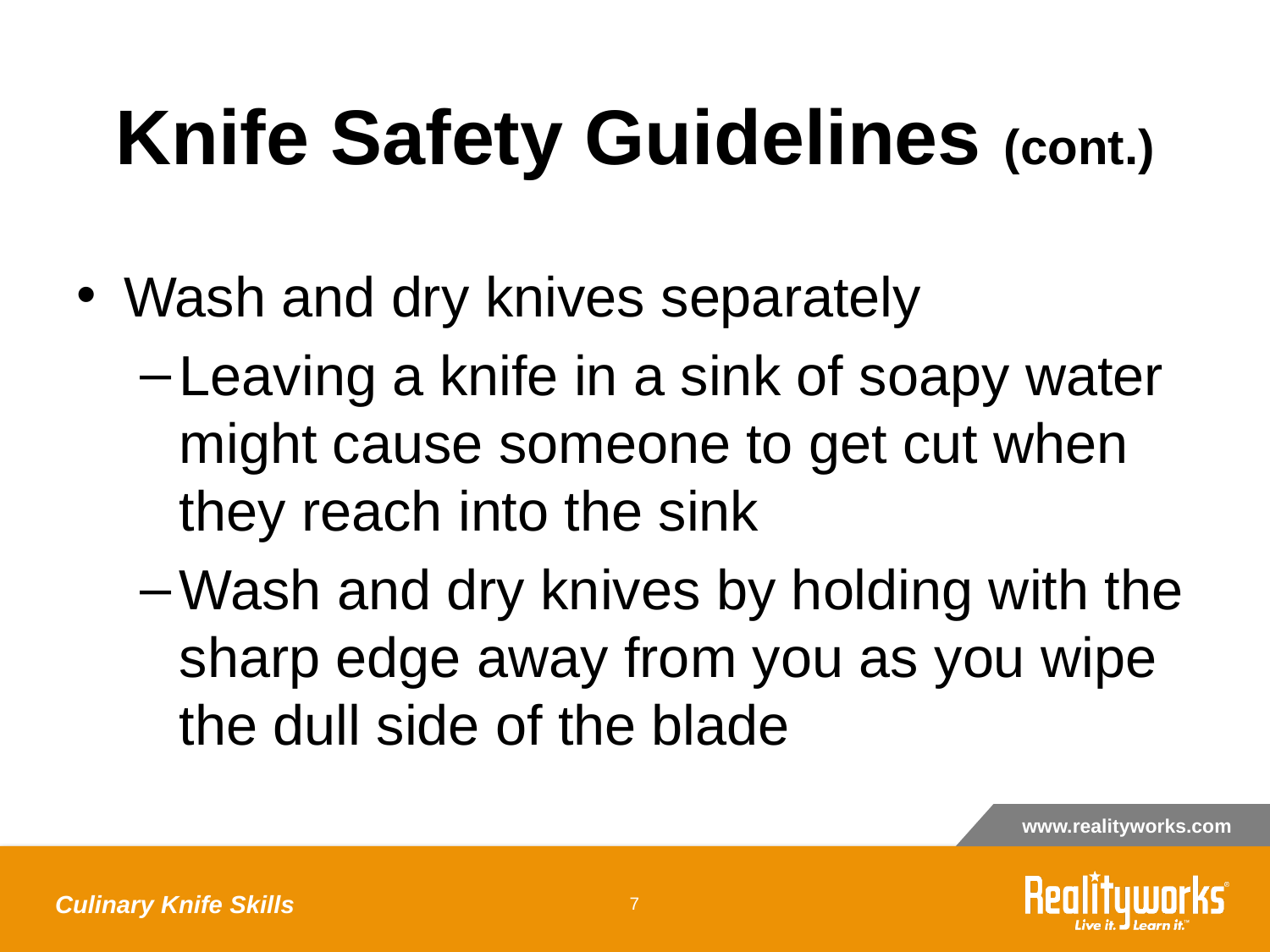

# Knife Safety Guidelines (cont.)
Wash and dry knives separately
Leaving a knife in a sink of soapy water might cause someone to get cut when they reach into the sink
Wash and dry knives by holding with the sharp edge away from you as you wipe the dull side of the blade

Culinary Knife Skills
7